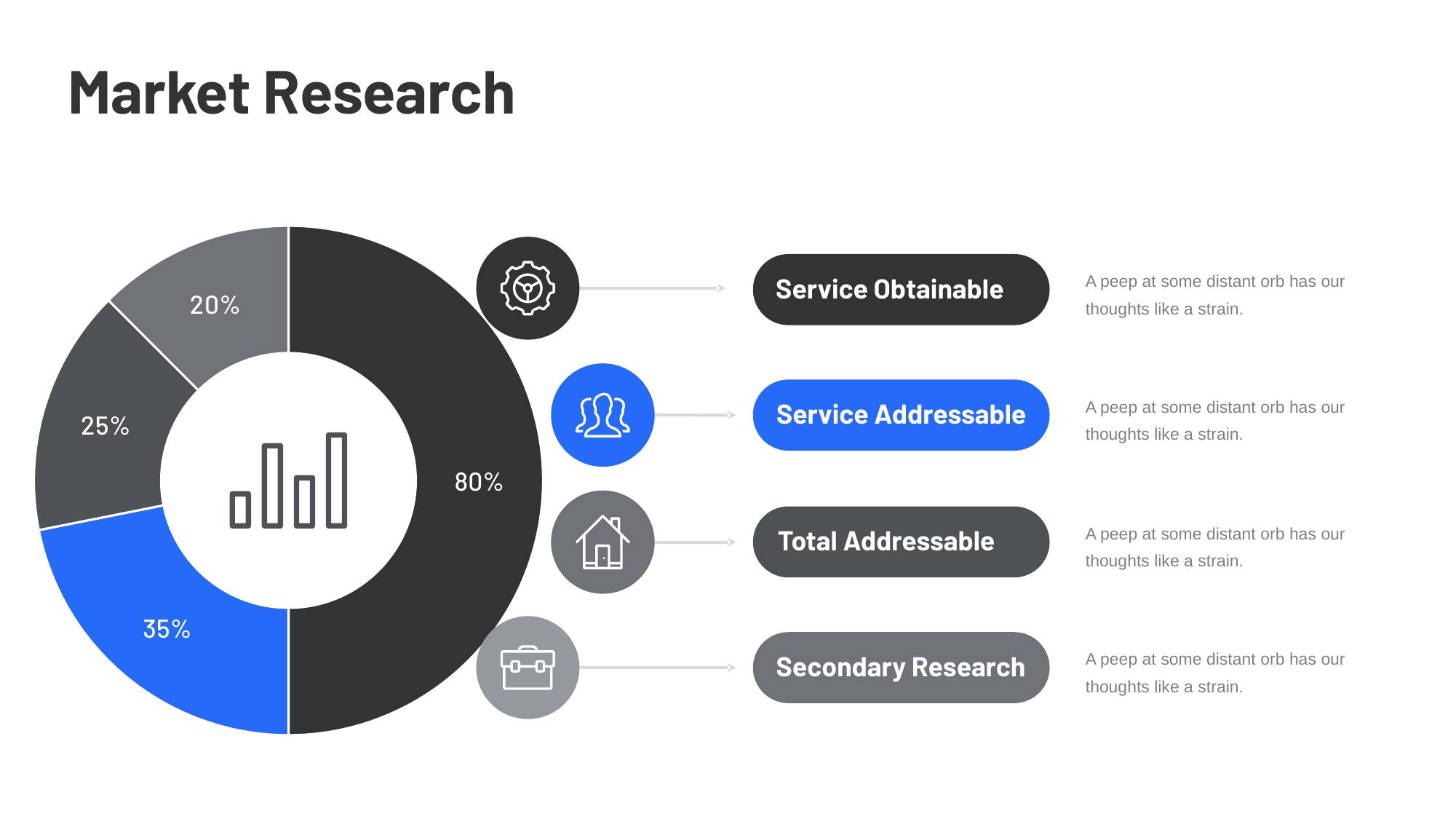

Market Research

### Chart

| Category | Sales |
|---|---|
| 1st Qtr | 0.8 |
| 2nd Qtr | 0.35 |
| 3rd Qtr | 0.25 |
| 4th Qtr | 0.2 |

A peep at some distant orb has our thoughts like a strain.

Service Obtainable

A peep at some distant orb has our thoughts like a strain.
Service Addressable

A peep at some distant orb has our thoughts like a strain.

Total Addressable

A peep at some distant orb has our thoughts like a strain.
Secondary Research